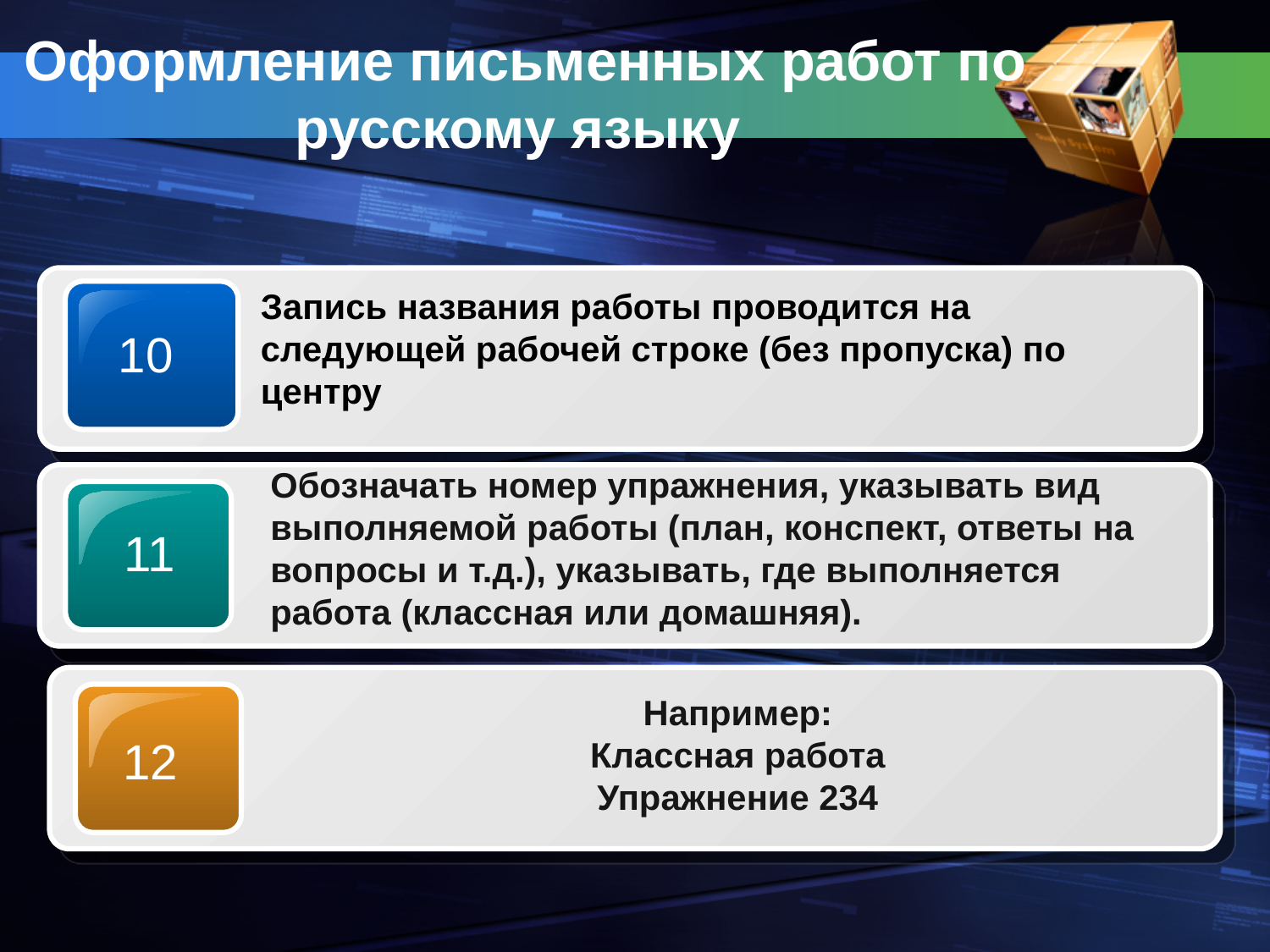

# Оформление письменных работ по русскому языку

10

Запись названия работы проводится на следующей рабочей строке (без пропуска) по центру

11
Обозначать номер упражнения, указывать вид выполняемой работы (план, конспект, ответы на вопросы и т.д.), указывать, где выполняется работа (классная или домашняя).

Например:
Классная работа
Упражнение 234

12